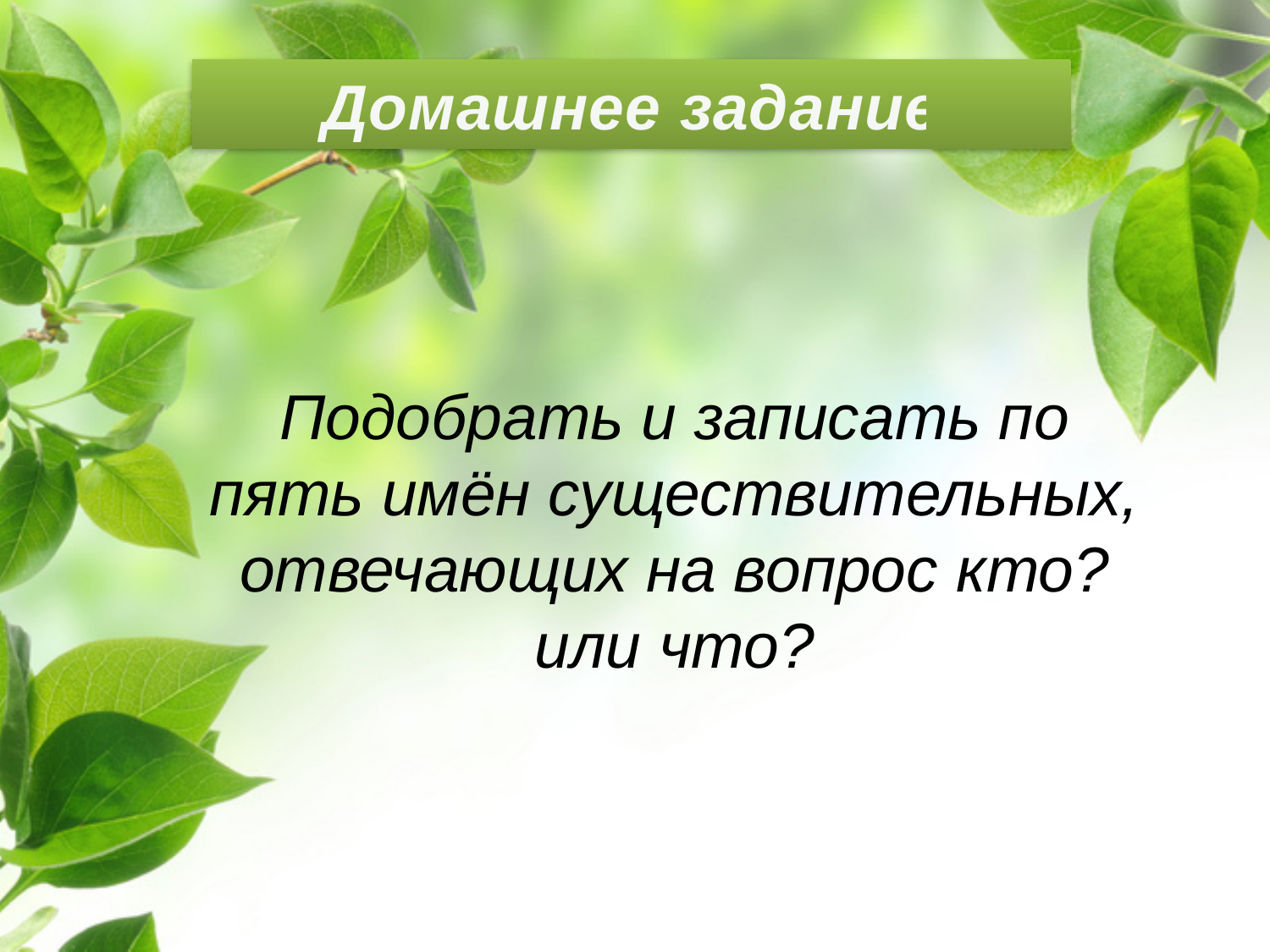

Домашнее задание
Подобрать и записать по пять имён существительных, отвечающих на вопрос кто? или что?